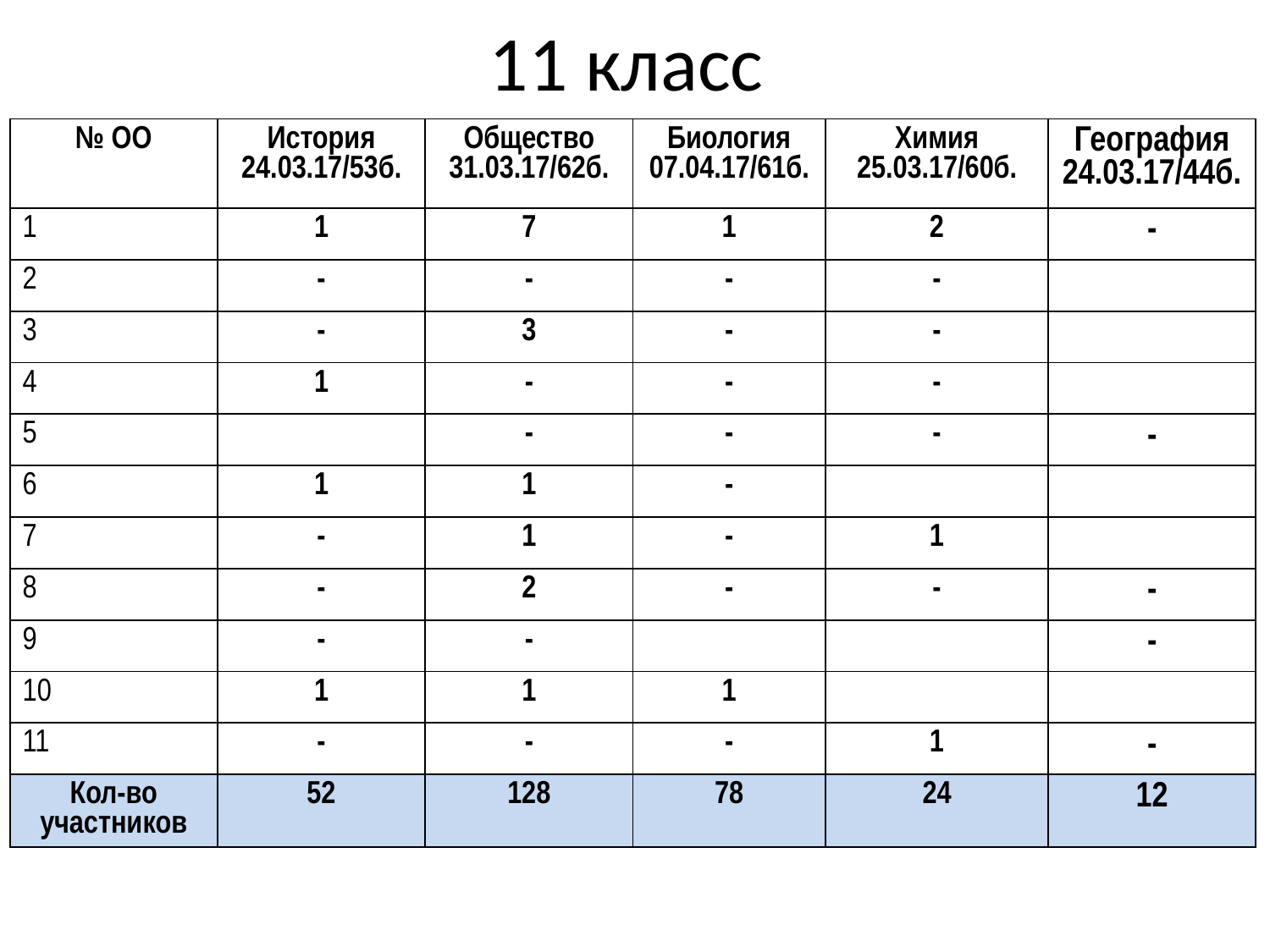

# 11 класс
| № ОО | История 24.03.17/53б. | Общество 31.03.17/62б. | Биология 07.04.17/61б. | Химия 25.03.17/60б. | География 24.03.17/44б. |
| --- | --- | --- | --- | --- | --- |
| 1 | 1 | 7 | 1 | 2 | - |
| 2 | - | - | - | - |  |
| 3 | - | 3 | - | - |  |
| 4 | 1 | - | - | - |  |
| 5 |  | - | - | - | - |
| 6 | 1 | 1 | - |  |  |
| 7 | - | 1 | - | 1 |  |
| 8 | - | 2 | - | - | - |
| 9 | - | - |  |  | - |
| 10 | 1 | 1 | 1 |  |  |
| 11 | - | - | - | 1 | - |
| Кол-во участников | 52 | 128 | 78 | 24 | 12 |